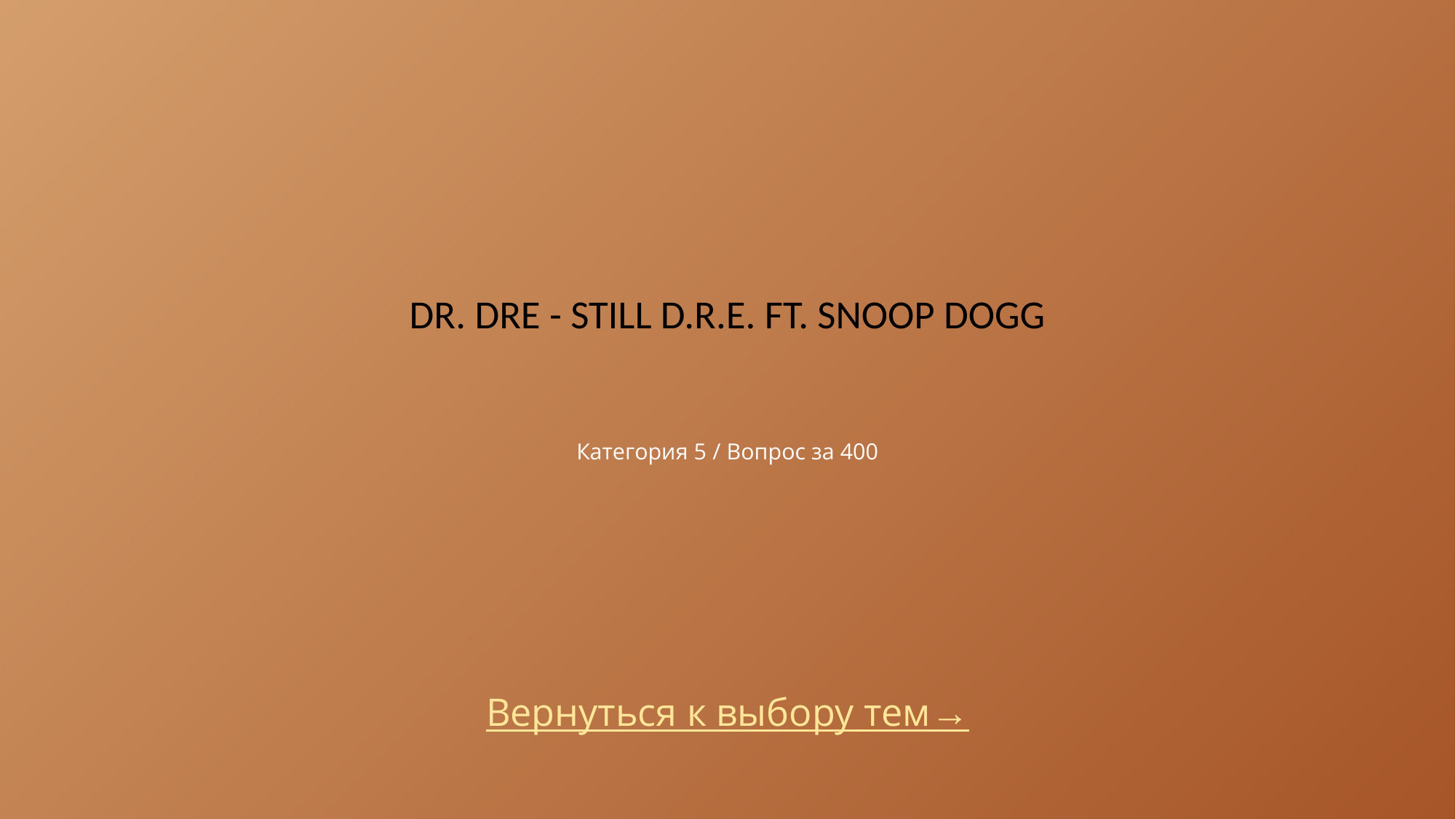

# Dr. Dre - Still D.R.E. ft. Snoop Dogg Категория 5 / Вопрос за 400
Вернуться к выбору тем→